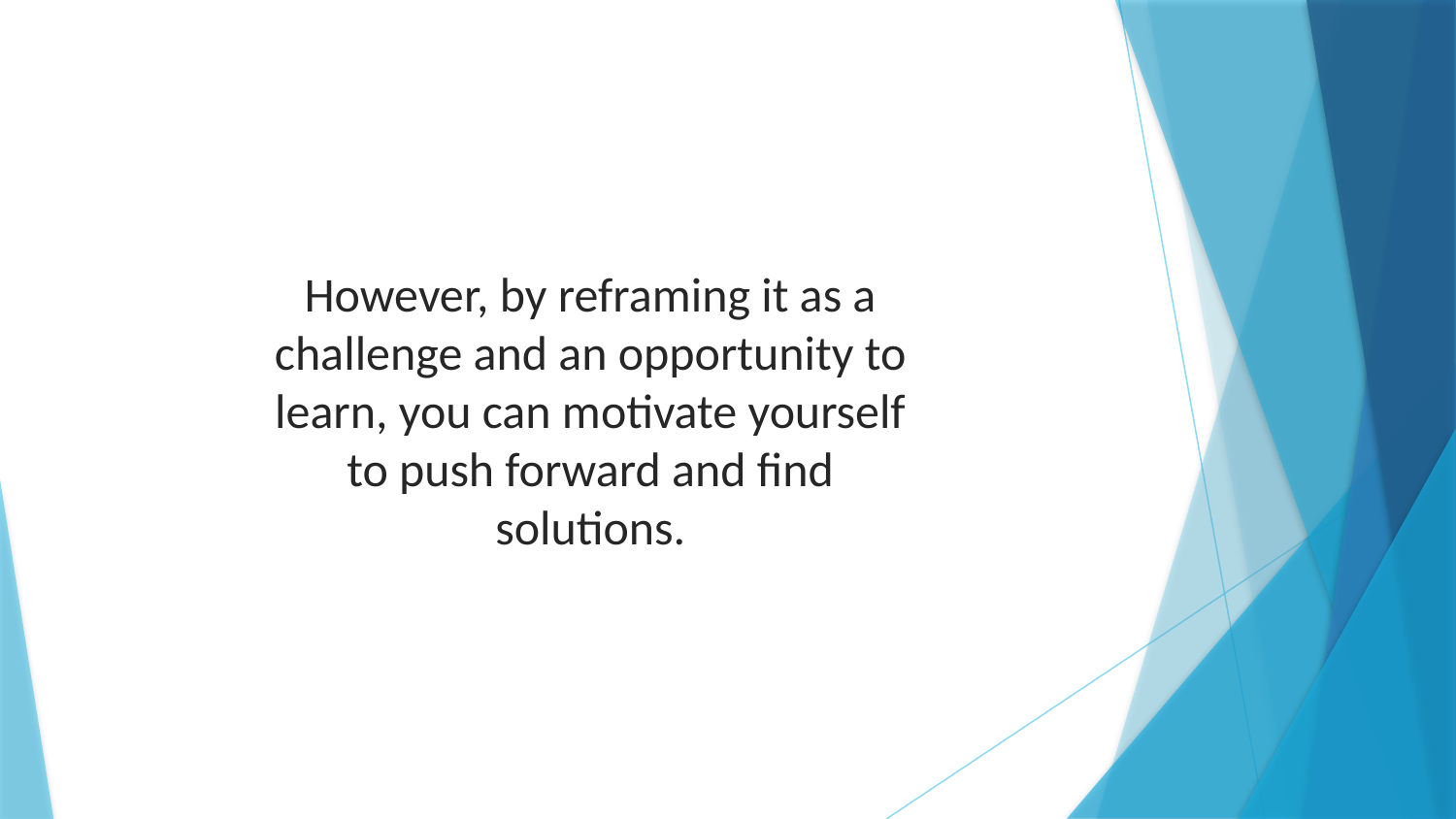

However, by reframing it as a challenge and an opportunity to learn, you can motivate yourself to push forward and find solutions.